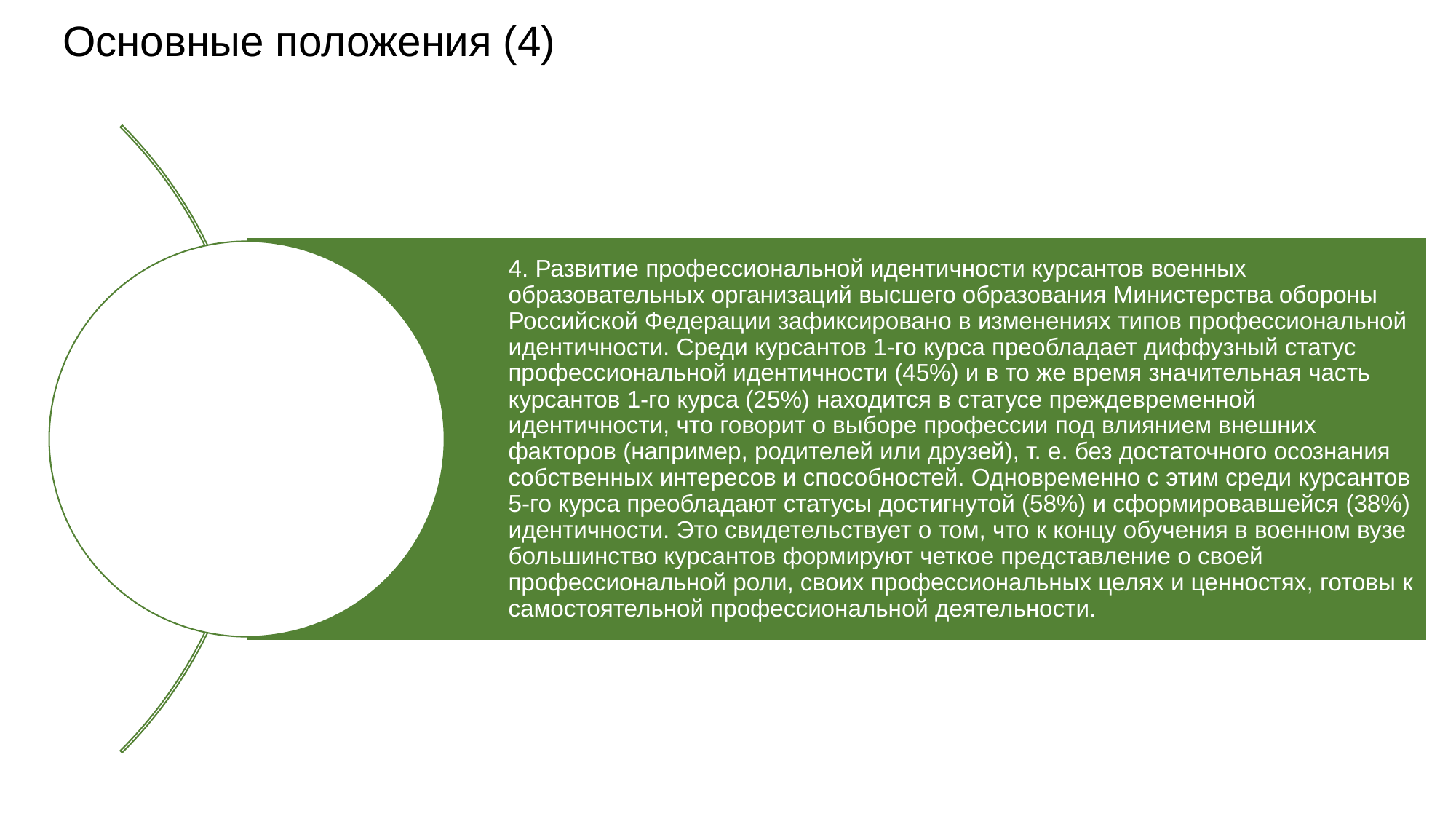

Основные положения (4)
4. Развитие профессиональной идентичности курсантов военных образовательных организаций высшего образования Министерства обороны Российской Федерации зафиксировано в изменениях типов профессиональной идентичности. Среди курсантов 1-го курса преобладает диффузный статус профессиональной идентичности (45%) и в то же время значительная часть курсантов 1-го курса (25%) находится в статусе преждевременной идентичности, что говорит о выборе профессии под влиянием внешних факторов (например, родителей или друзей), т. е. без достаточного осознания собственных интересов и способностей. Одновременно с этим среди курсантов 5-го курса преобладают статусы достигнутой (58%) и сформировавшейся (38%) идентичности. Это свидетельствует о том, что к концу обучения в военном вузе большинство курсантов формируют четкое представление о своей профессиональной роли, своих профессиональных целях и ценностях, готовы к самостоятельной профессиональной деятельности.